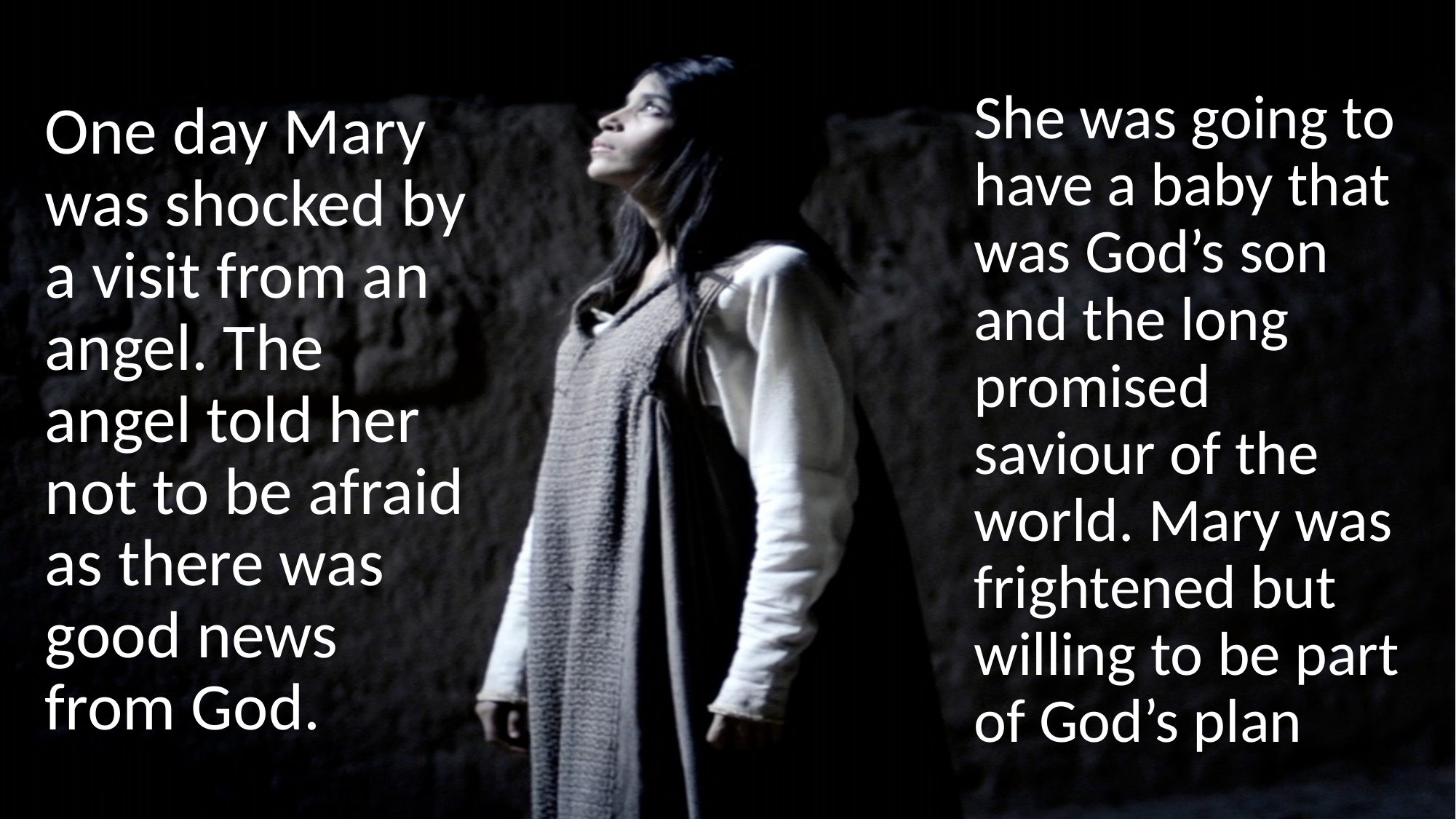

# One day Mary was shocked by a visit from an angel. The angel told her not to be afraid as there was good news from God.
She was going to have a baby that was God’s son and the long promised saviour of the world. Mary was frightened but willing to be part of God’s plan